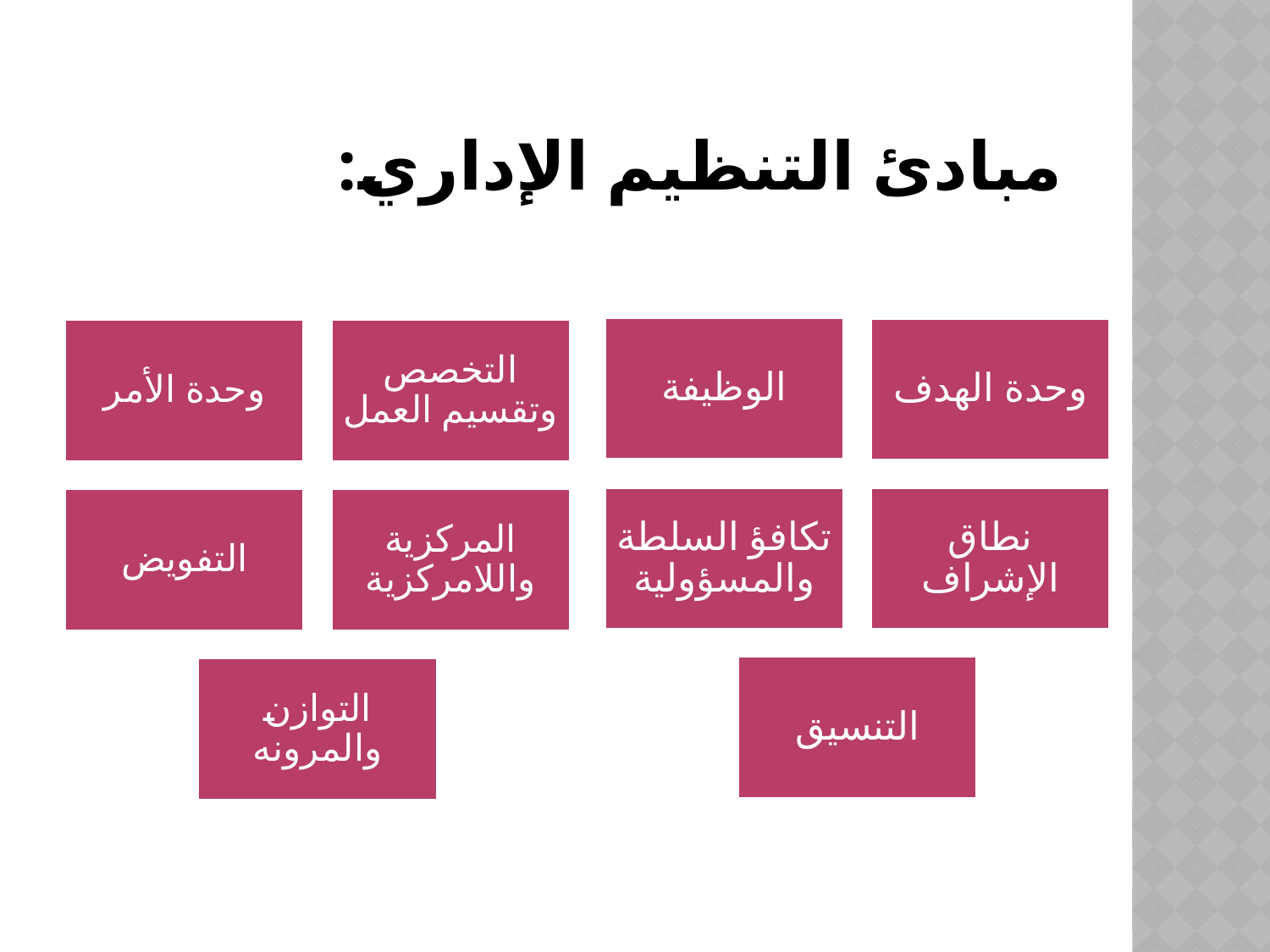

# مبادئ التنظيم الإداري:
الوظيفة
وحدة الهدف
تكافؤ السلطة والمسؤولية
نطاق الإشراف
التنسيق
وحدة الأمر
التخصص وتقسيم العمل
التفويض
المركزية واللامركزية
التوازن والمرونه